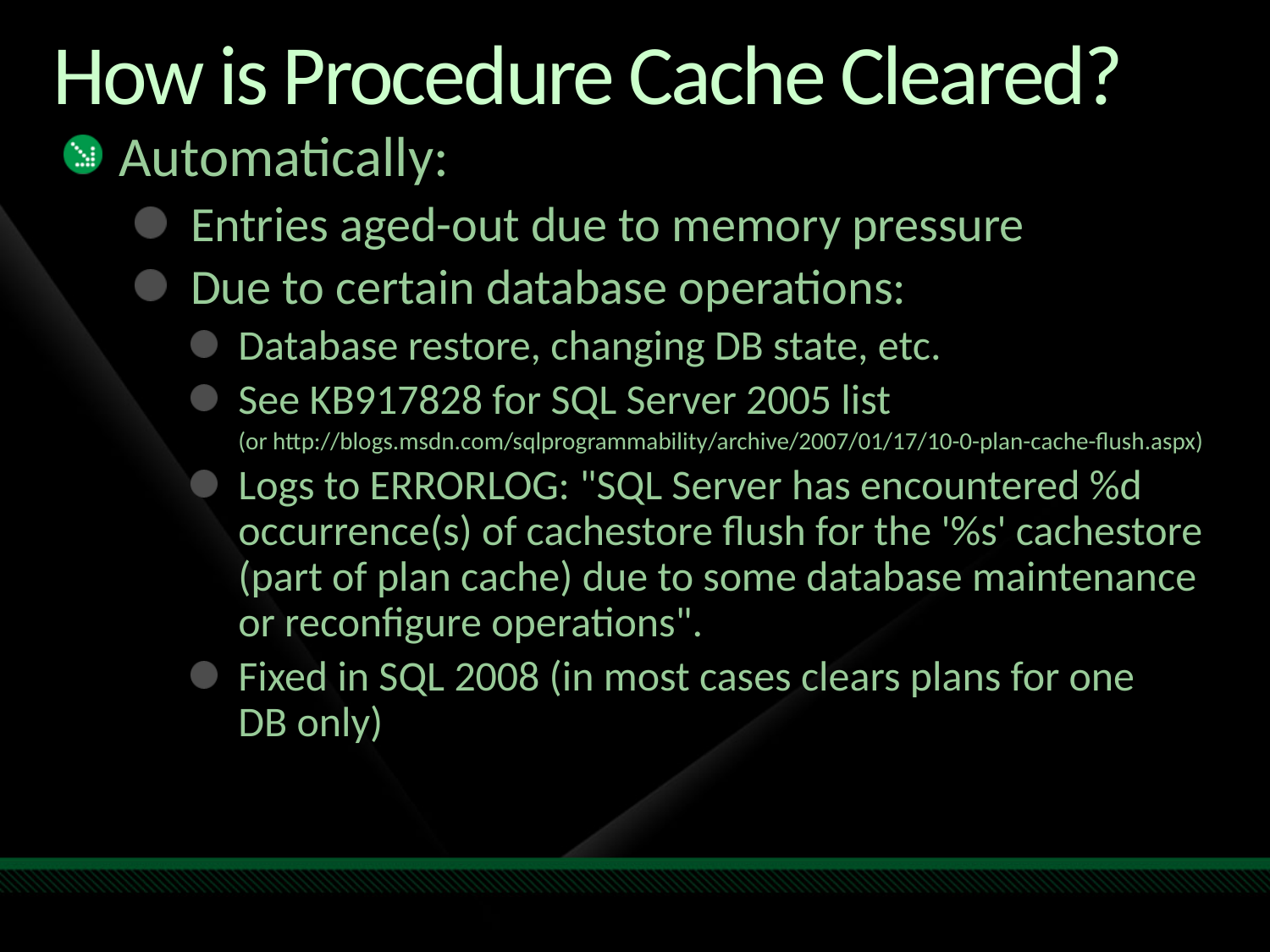

# How is Procedure Cache Cleared?
Automatically:
Entries aged-out due to memory pressure
Due to certain database operations:
Database restore, changing DB state, etc.
See KB917828 for SQL Server 2005 list
	(or http://blogs.msdn.com/sqlprogrammability/archive/2007/01/17/10-0-plan-cache-flush.aspx)
Logs to ERRORLOG: "SQL Server has encountered %d occurrence(s) of cachestore flush for the '%s' cachestore (part of plan cache) due to some database maintenance or reconfigure operations".
Fixed in SQL 2008 (in most cases clears plans for one
DB only)